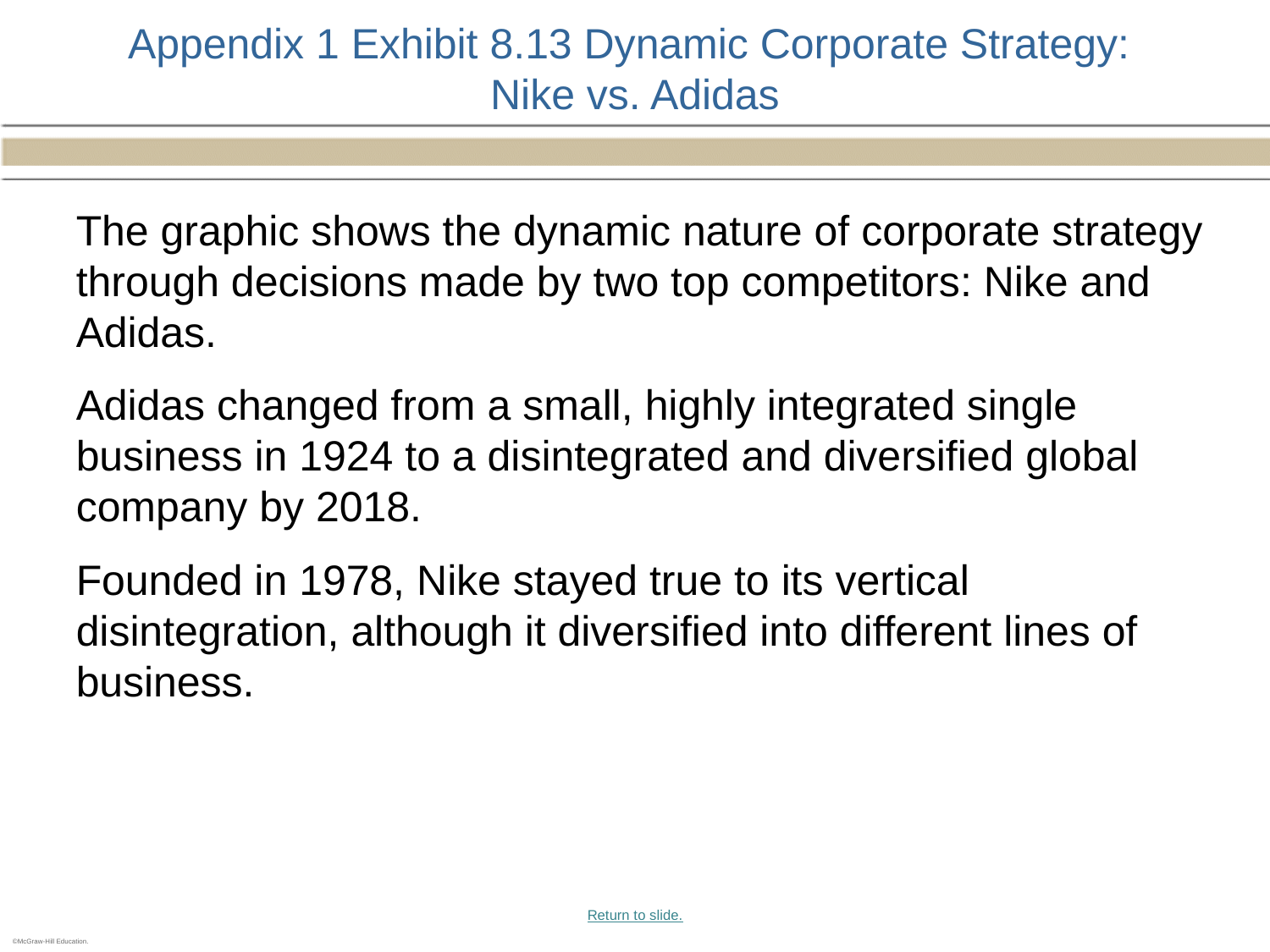

# Appendix 1 Exhibit 8.13 Dynamic Corporate Strategy: Nike vs. Adidas
The graphic shows the dynamic nature of corporate strategy through decisions made by two top competitors: Nike and Adidas.
Adidas changed from a small, highly integrated single business in 1924 to a disintegrated and diversified global company by 2018.
Founded in 1978, Nike stayed true to its vertical disintegration, although it diversified into different lines of business.

Return to slide.